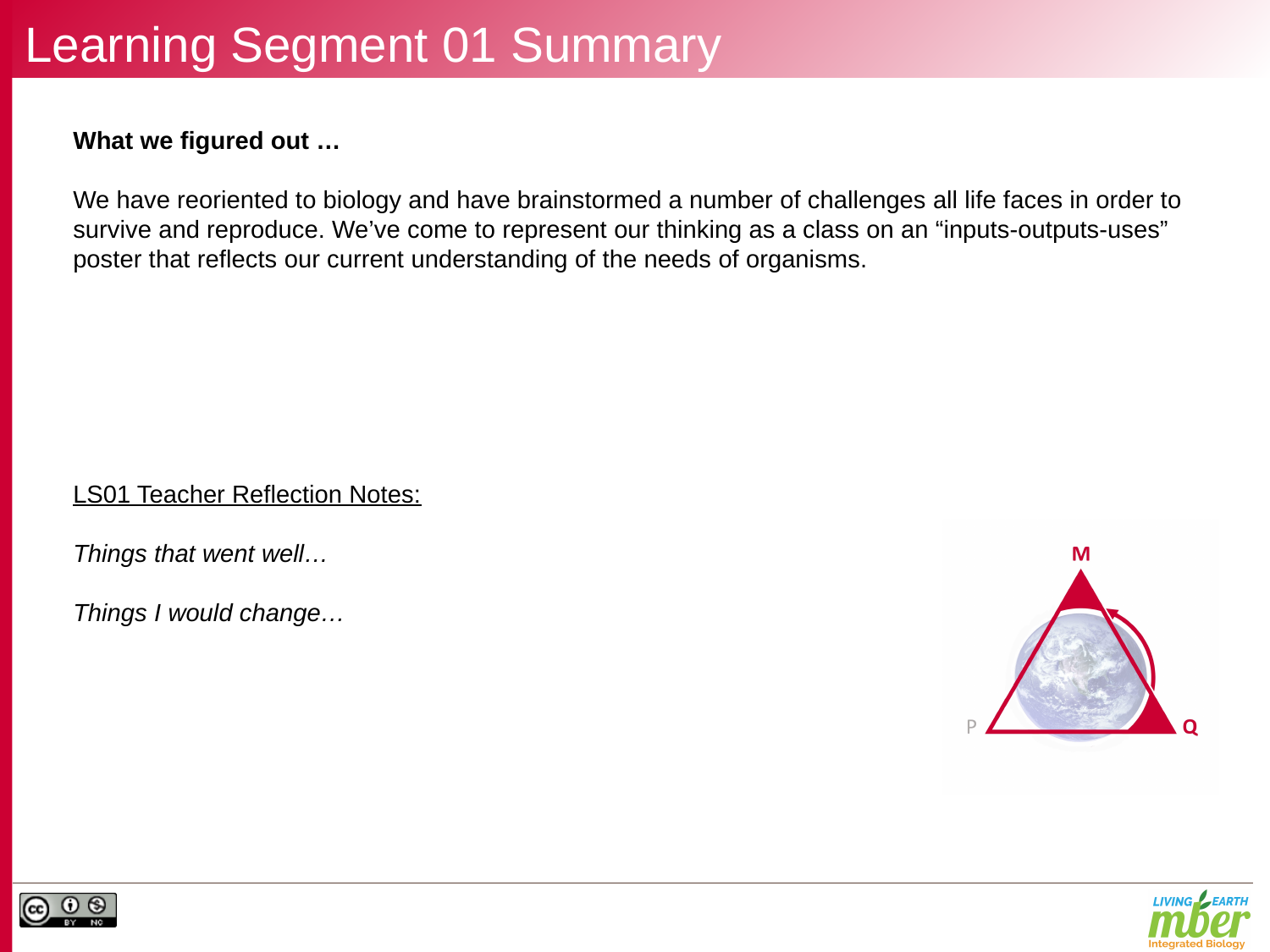

# Learning Segment 01 Summary
What we figured out …

We have reoriented to biology and have brainstormed a number of challenges all life faces in order to survive and reproduce. We’ve come to represent our thinking as a class on an “inputs-outputs-uses” poster that reflects our current understanding of the needs of organisms.

LS01 Teacher Reflection Notes:

Things that went well…

Things I would change…